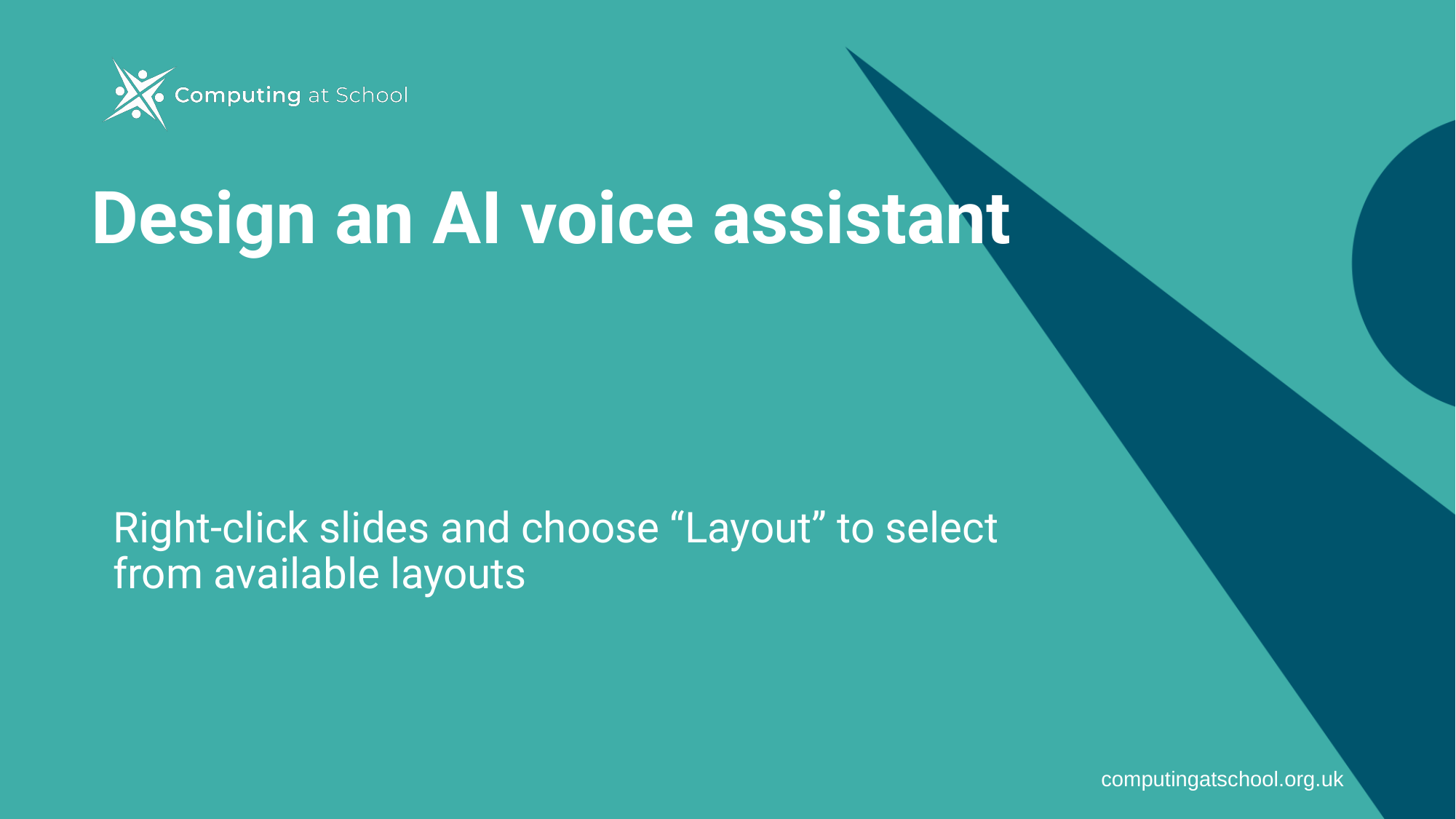

Design an AI voice assistant
Right-click slides and choose “Layout” to select from available layouts
computingatschool.org.uk